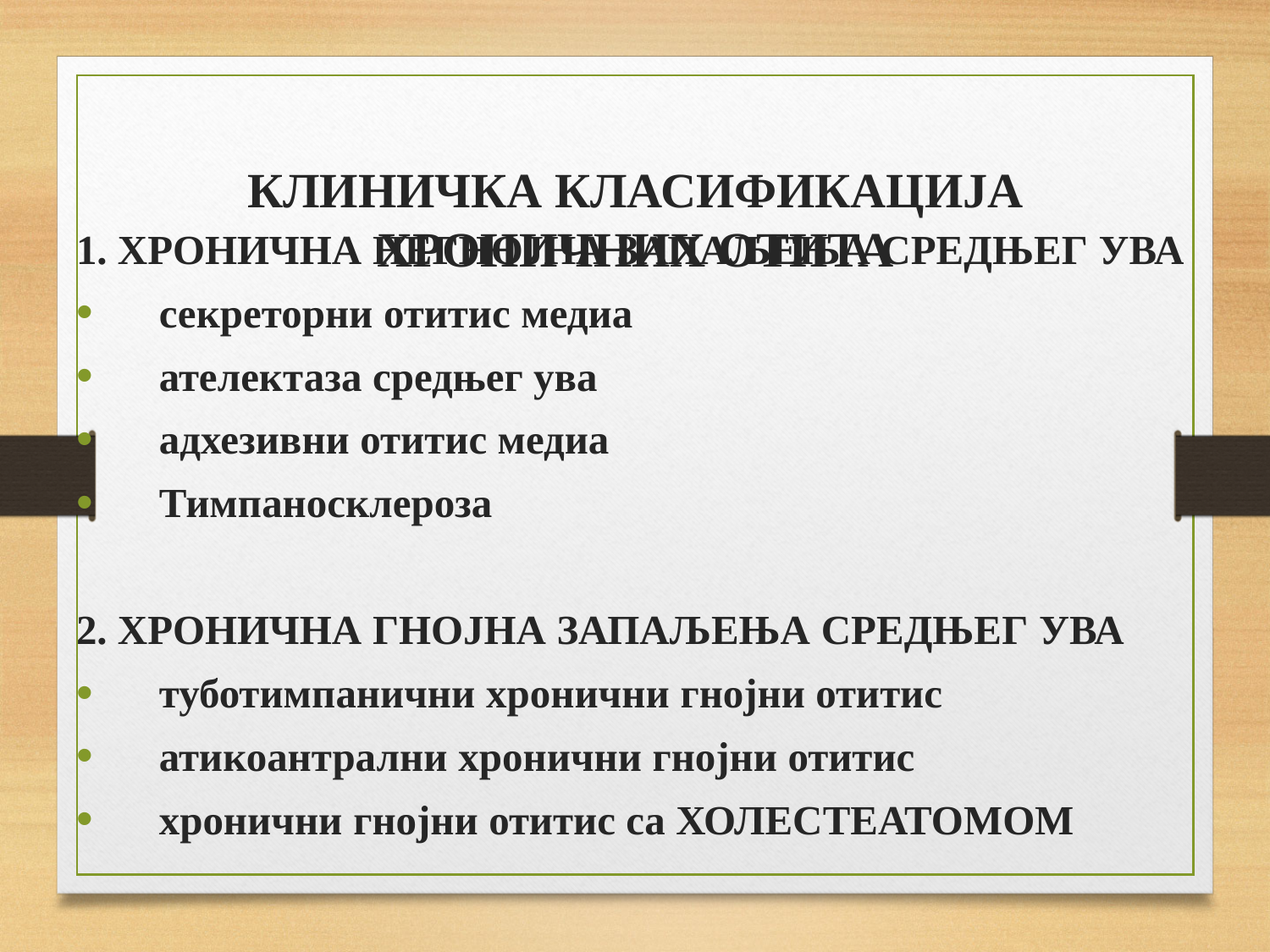

# КЛИНИЧКА КЛАСИФИКАЦИЈА ХРОНИЧНИХ ОТИТА
1. ХРОНИЧНА НЕГНОЈНА ЗАПАЉЕЊА СРЕДЊЕГ УВА
секреторни отитис медиа
ателектаза средњег ува
адхезивни отитис медиа
Тимпаносклероза

2. ХРОНИЧНА ГНОЈНА ЗАПАЉЕЊА СРЕДЊЕГ УВА
туботимпанични хронични гнојни отитис
атикоантрални хронични гнојни отитис
хронични гнојни отитис са ХОЛЕСТЕАТОМОМ